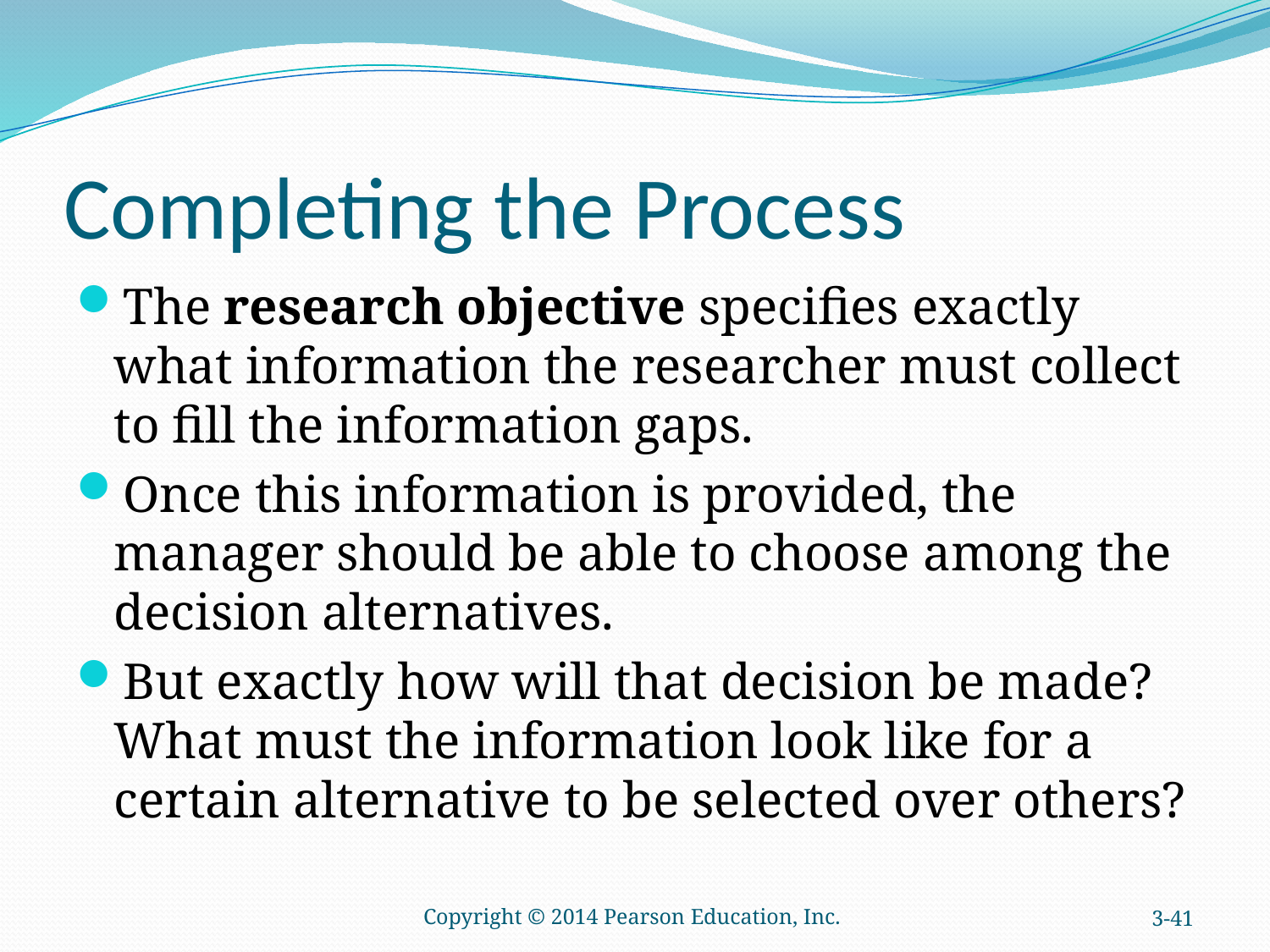

# Completing the Process
The research objective specifies exactly what information the researcher must collect to fill the information gaps.
Once this information is provided, the manager should be able to choose among the decision alternatives.
But exactly how will that decision be made? What must the information look like for a certain alternative to be selected over others?